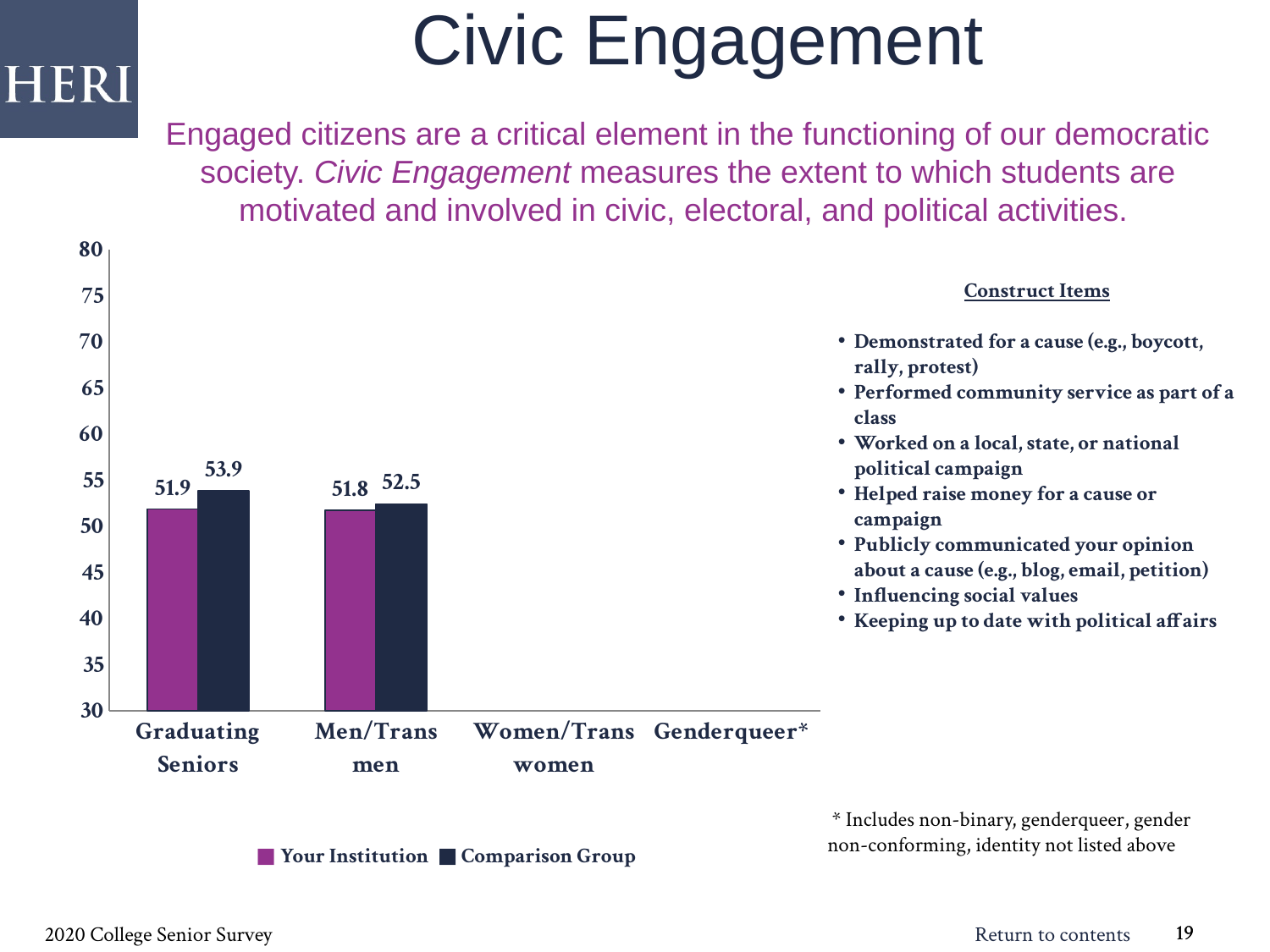

# Civic Engagement Engaged citizens are a critical element in the functioning of our democratic society. Civic Engagement measures the extent to which students are motivated and involved in civic, electoral, and political activities.

### Chart

| Category | Institution | Comparison |
|---|---|---|
| Graduating Seniors | 51.87 | 53.89 |
| Men/Trans men | 51.76 | 52.45 |
| Women/Trans women | 0.0 | 0.0 |
| Genderqueer* | 0.0 | 0.0 |
Construct Items

Demonstrated for a cause (e.g., boycott, rally, protest)
Performed community service as part of a class
Worked on a local, state, or national political campaign
Helped raise money for a cause or campaign
Publicly communicated your opinion about a cause (e.g., blog, email, petition)
Influencing social values
Keeping up to date with political affairs
 * Includes non-binary, genderqueer, gender non-conforming, identity not listed above
■ Your Institution  ■ Comparison Group
2020 College Senior Survey
19
19